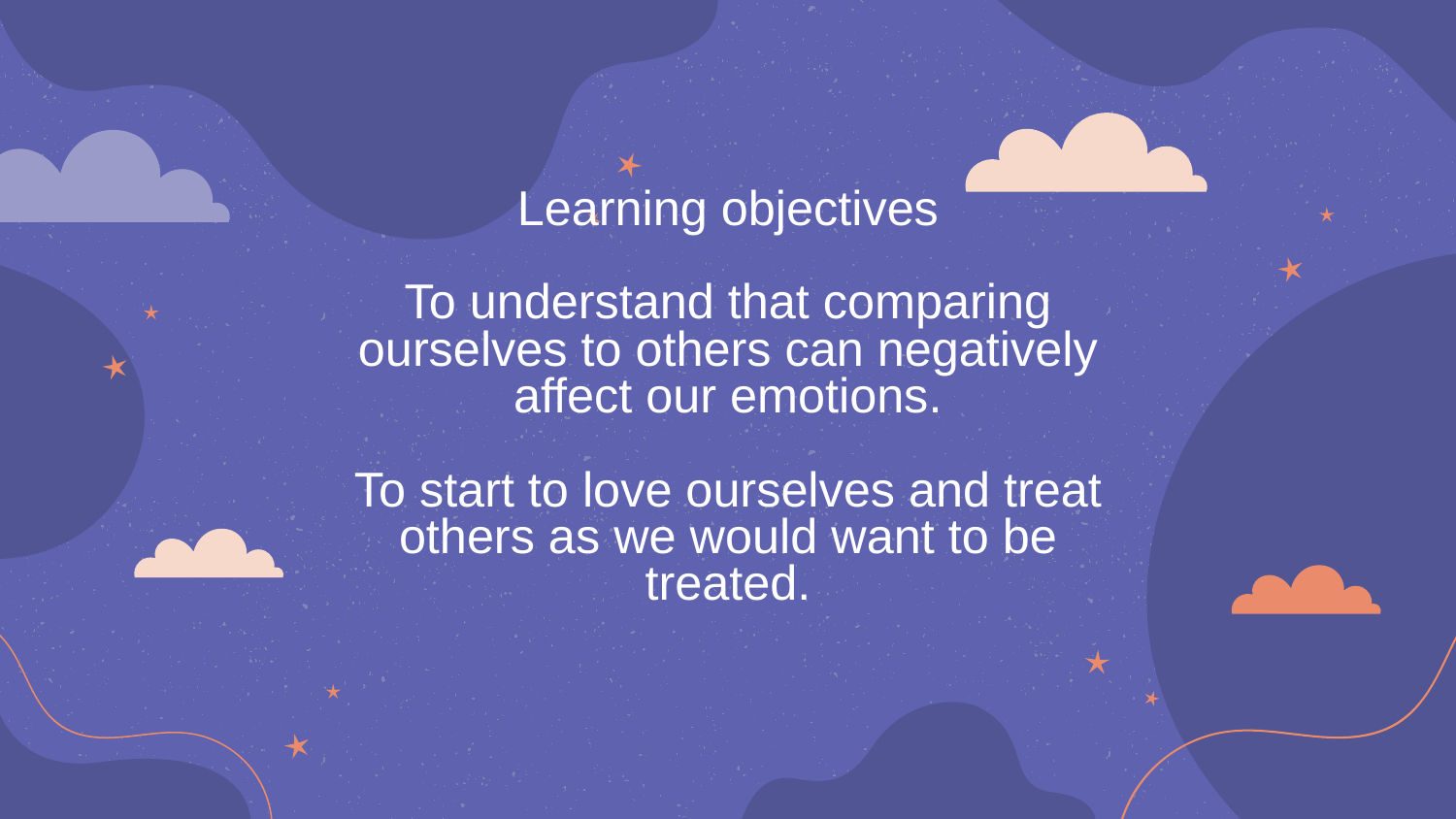

# Learning objectives To understand that comparing ourselves to others can negatively affect our emotions. To start to love ourselves and treat others as we would want to be treated.